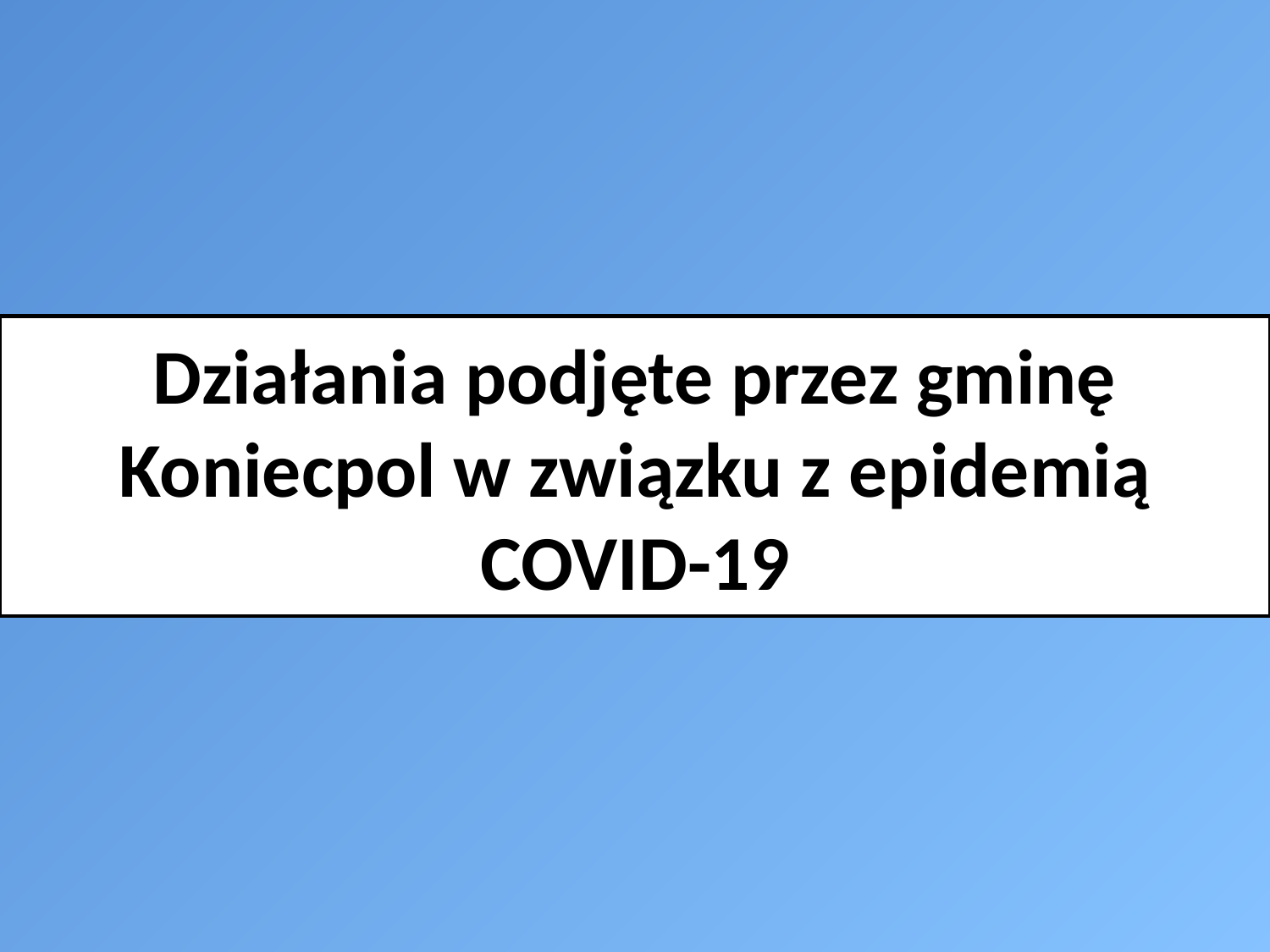

# Działania podjęte przez gminę Koniecpol w związku z epidemią COVID-19